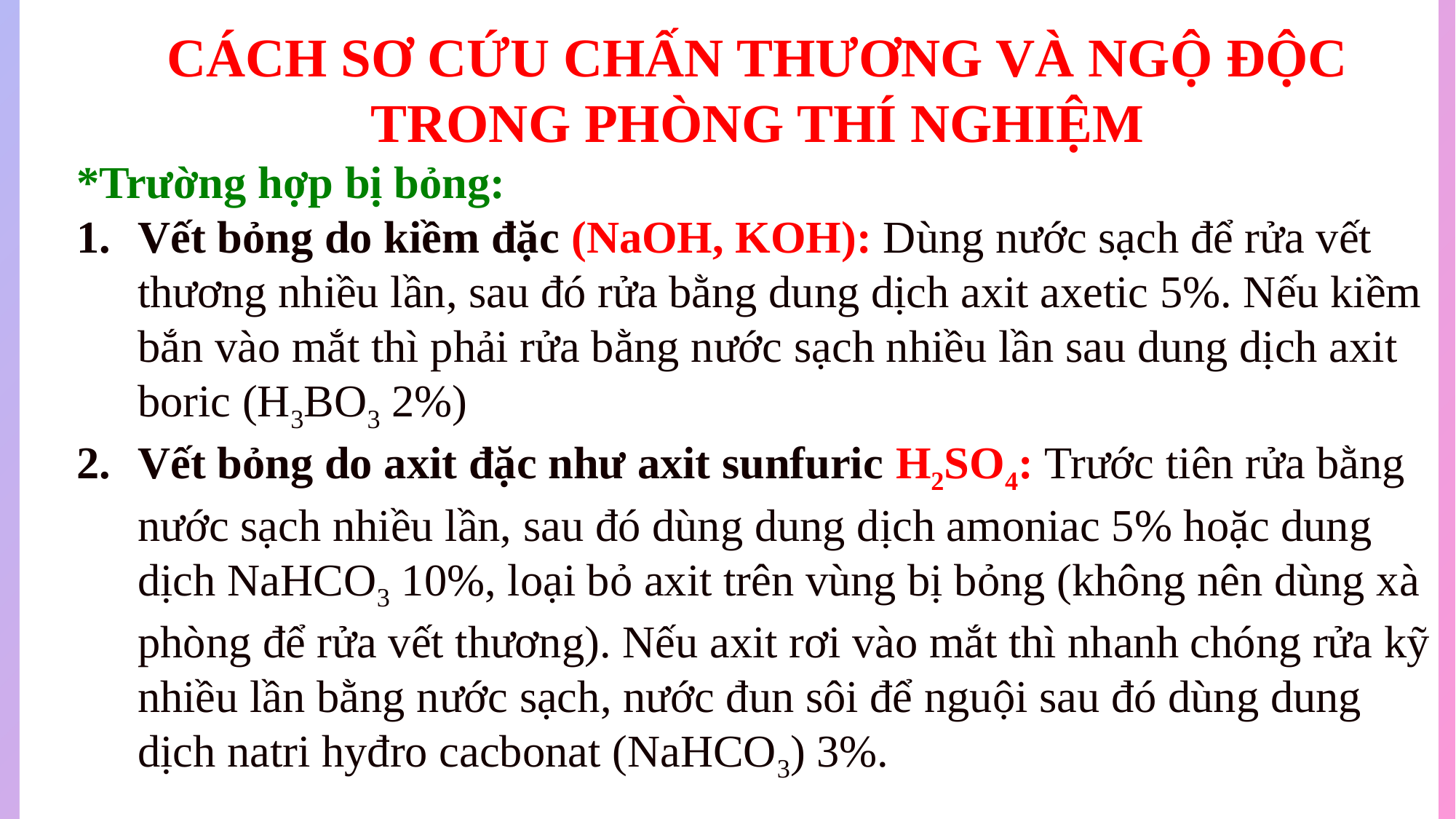

CÁCH SƠ CỨU CHẤN THƯƠNG VÀ NGỘ ĐỘC TRONG PHÒNG THÍ NGHIỆM
*Trường hợp bị bỏng:
Vết bỏng do kiềm đặc (NaOH, KOH): Dùng nước sạch để rửa vết thương nhiều lần, sau đó rửa bằng dung dịch axit axetic 5%. Nếu kiềm bắn vào mắt thì phải rửa bằng nước sạch nhiều lần sau dung dịch axit boric (H3BO3 2%)
Vết bỏng do axit đặc như axit sunfuric H2SO4: Trước tiên rửa bằng nước sạch nhiều lần, sau đó dùng dung dịch amoniac 5% hoặc dung dịch NaHCO3 10%, loại bỏ axit trên vùng bị bỏng (không nên dùng xà phòng để rửa vết thương). Nếu axit rơi vào mắt thì nhanh chóng rửa kỹ nhiều lần bằng nước sạch, nước đun sôi để nguội sau đó dùng dung dịch natri hyđro cacbonat (NaHCO3) 3%.

3/1/20XX
SAMPLE FOOTER TEXT
29